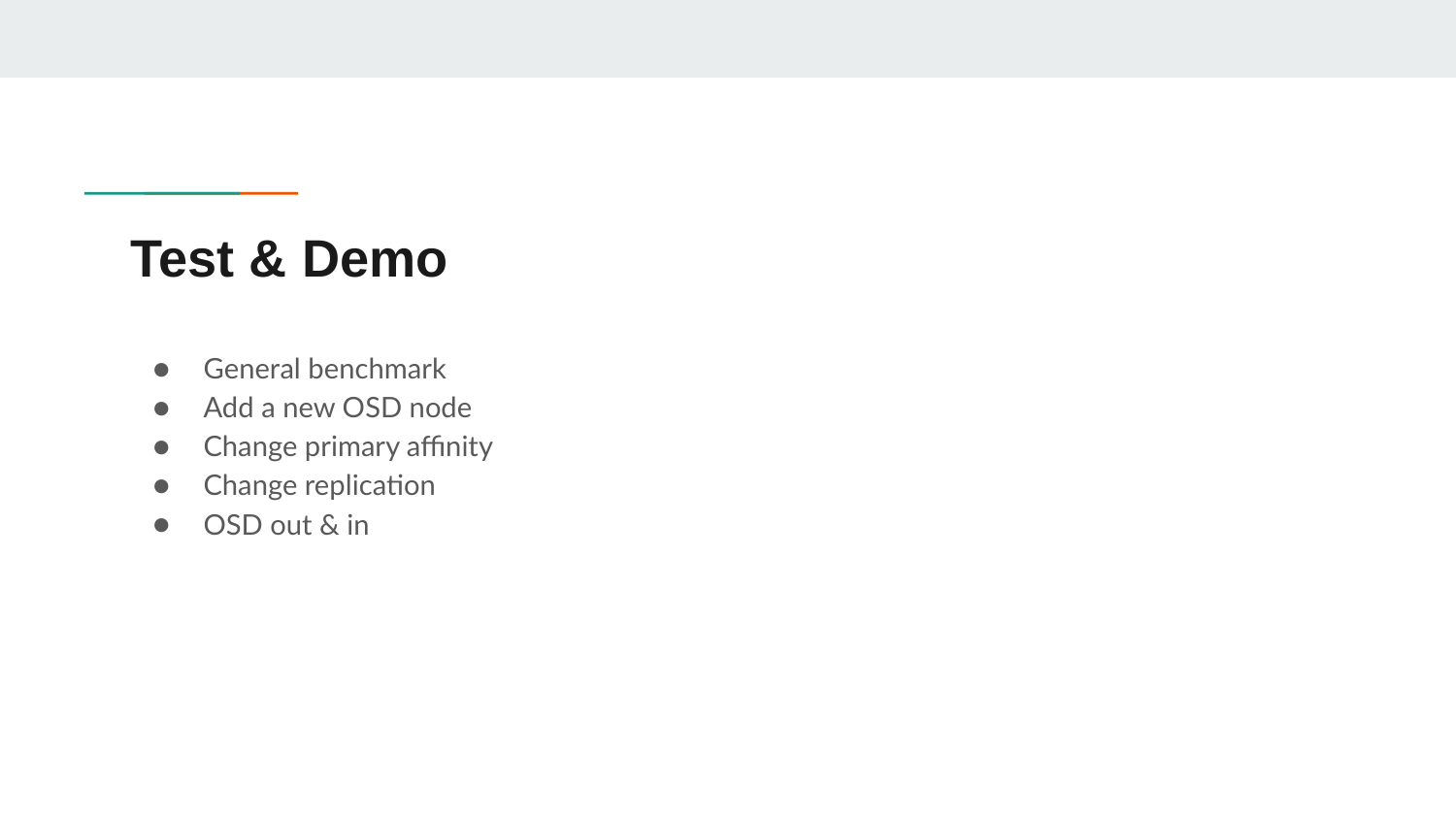

# Test & Demo
General benchmark
Add a new OSD node
Change primary affinity
Change replication
OSD out & in